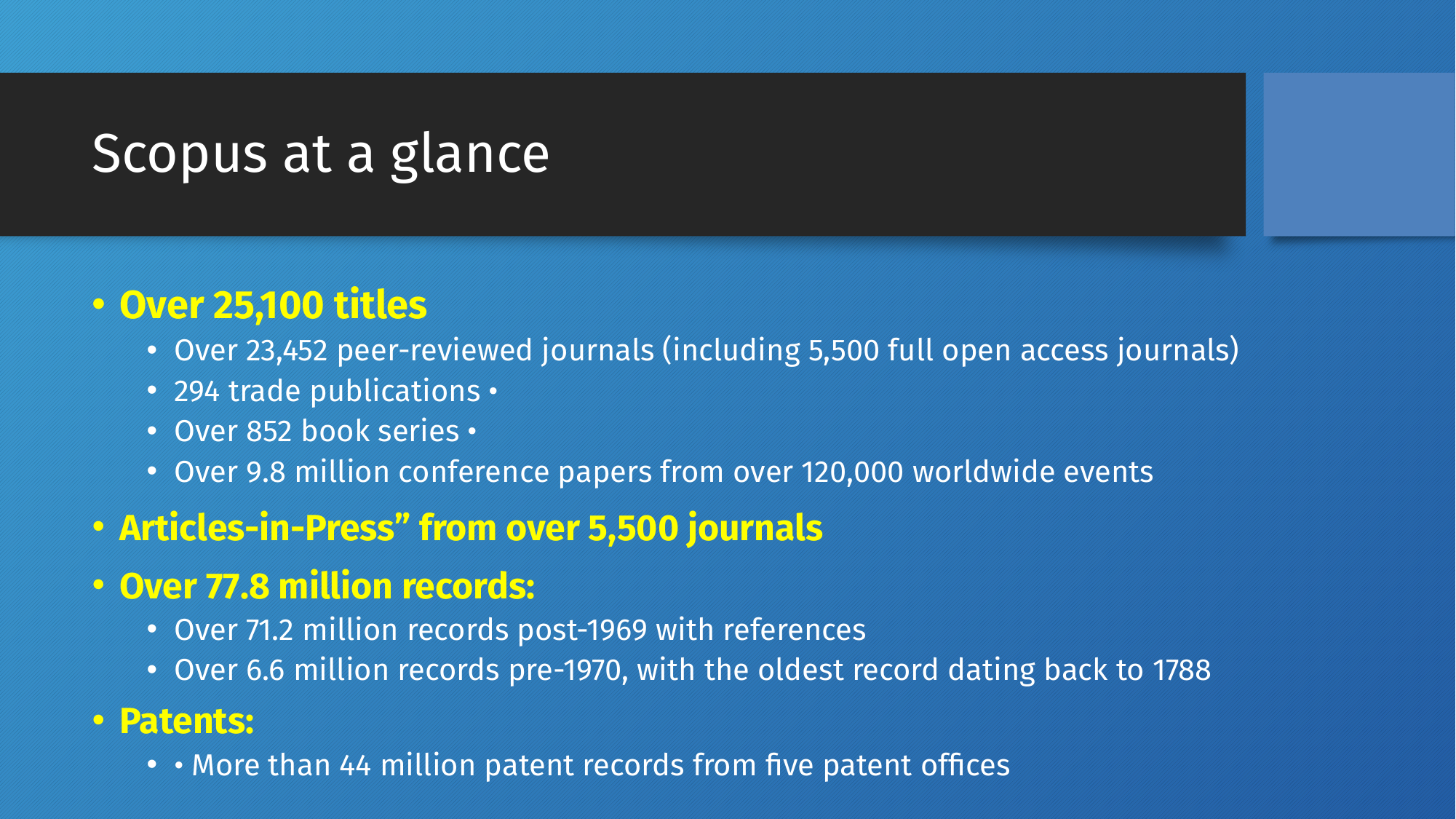

# Scopus at a glance
Over 25,100 titles
Over 23,452 peer-reviewed journals (including 5,500 full open access journals)
294 trade publications •
Over 852 book series •
Over 9.8 million conference papers from over 120,000 worldwide events
Articles-in-Press” from over 5,500 journals
Over 77.8 million records:
Over 71.2 million records post-1969 with references
Over 6.6 million records pre-1970, with the oldest record dating back to 1788
Patents:
• More than 44 million patent records from five patent offices